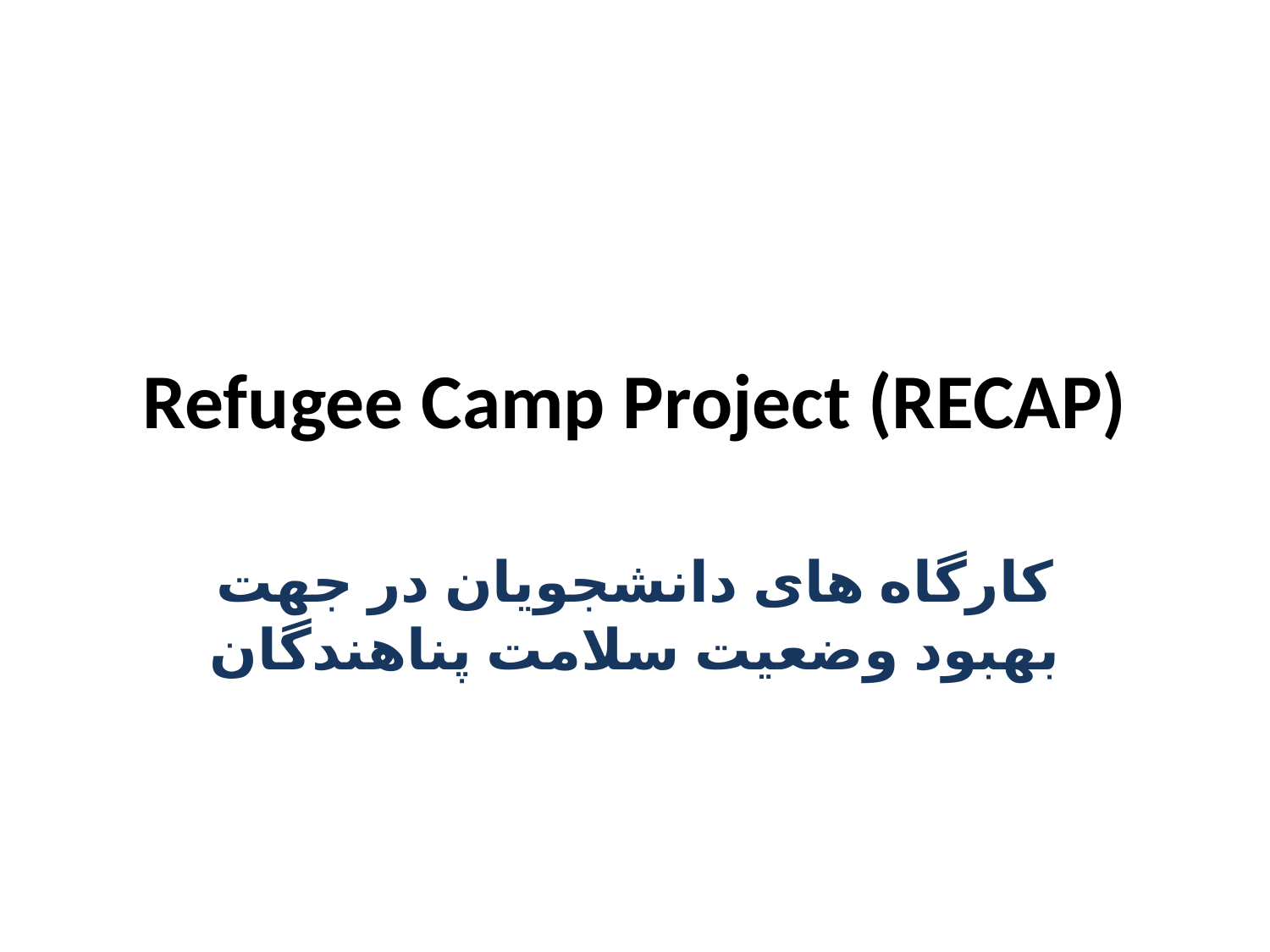

# Refugee Camp Project (RECAP)
کارگاه های دانشجویان در جهت بهبود وضعیت سلامت پناهندگان